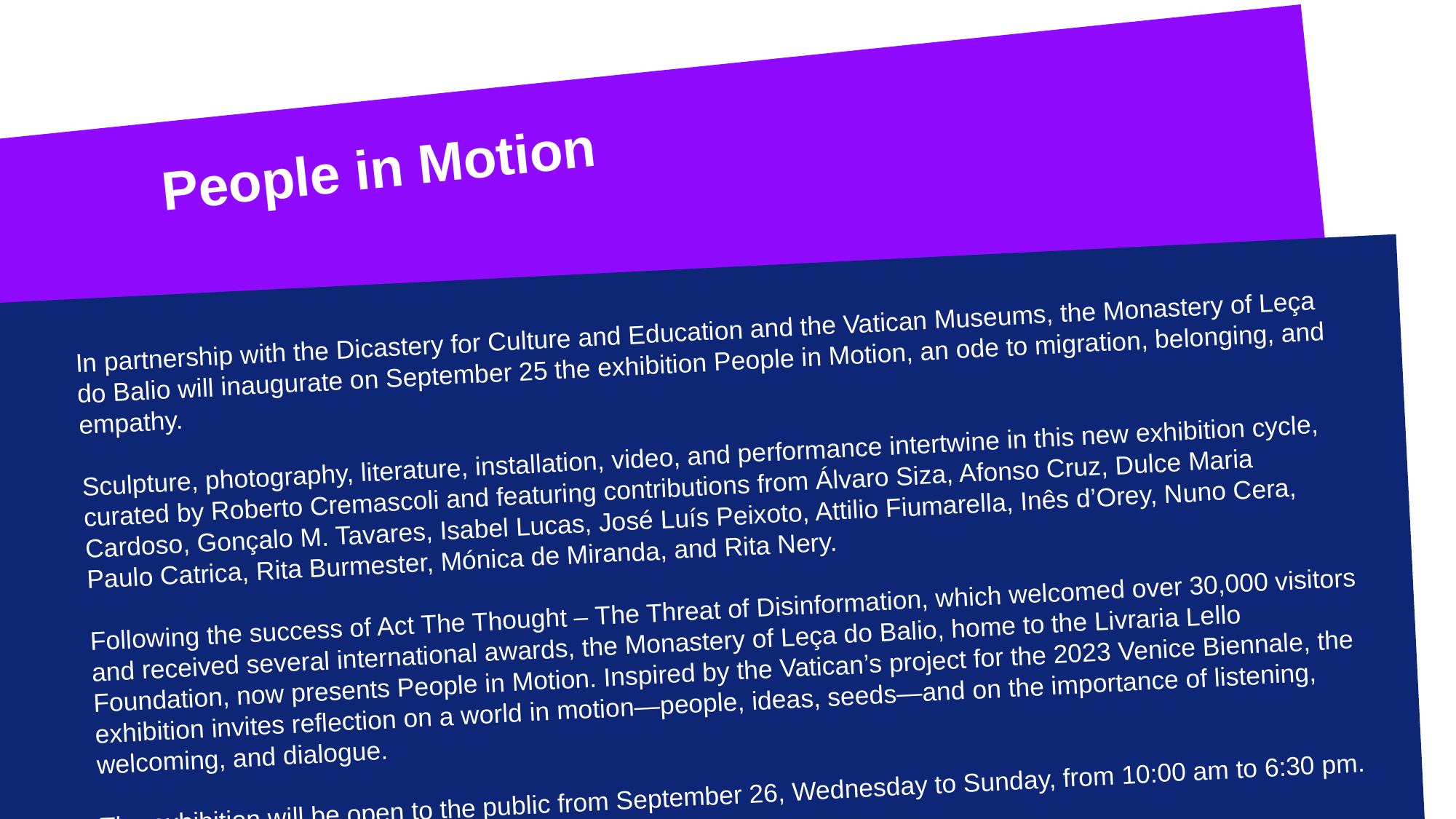

People in Motion

In partnership with the Dicastery for Culture and Education and the Vatican Museums, the Monastery of Leça do Balio will inaugurate on September 25 the exhibition People in Motion, an ode to migration, belonging, and empathy.

Sculpture, photography, literature, installation, video, and performance intertwine in this new exhibition cycle, curated by Roberto Cremascoli and featuring contributions from Álvaro Siza, Afonso Cruz, Dulce Maria Cardoso, Gonçalo M. Tavares, Isabel Lucas, José Luís Peixoto, Attilio Fiumarella, Inês d’Orey, Nuno Cera, Paulo Catrica, Rita Burmester, Mónica de Miranda, and Rita Nery.

Following the success of Act The Thought – The Threat of Disinformation, which welcomed over 30,000 visitors and received several international awards, the Monastery of Leça do Balio, home to the Livraria Lello Foundation, now presents People in Motion. Inspired by the Vatican’s project for the 2023 Venice Biennale, the exhibition invites reflection on a world in motion—people, ideas, seeds—and on the importance of listening, welcoming, and dialogue.

The exhibition will be open to the public from September 26, Wednesday to Sunday, from 10:00 am to 6:30 pm.